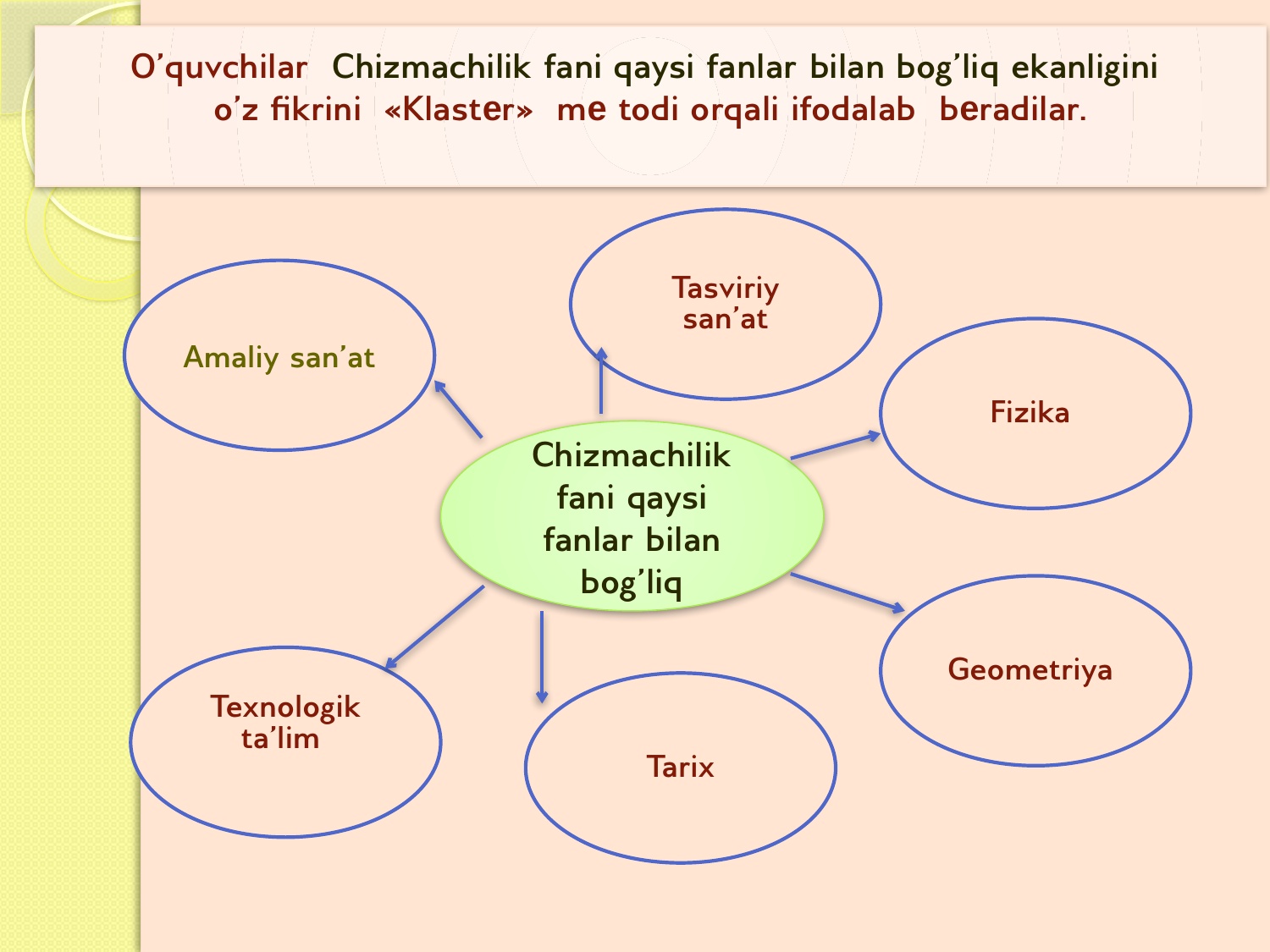

# O’quvchilar  Chizmachilik fani qaysi fanlar bilan bog’liq ekanligini o’z fikrini  «Klastеr»  mе todi orqali ifodalab  bеradilar.

Tasviriy san’at
Amaliy san’at
Fizika
Chizmachilik fani qaysi fanlar bilan bog’liq
Geometriya
Texnologik ta’lim

Tarix